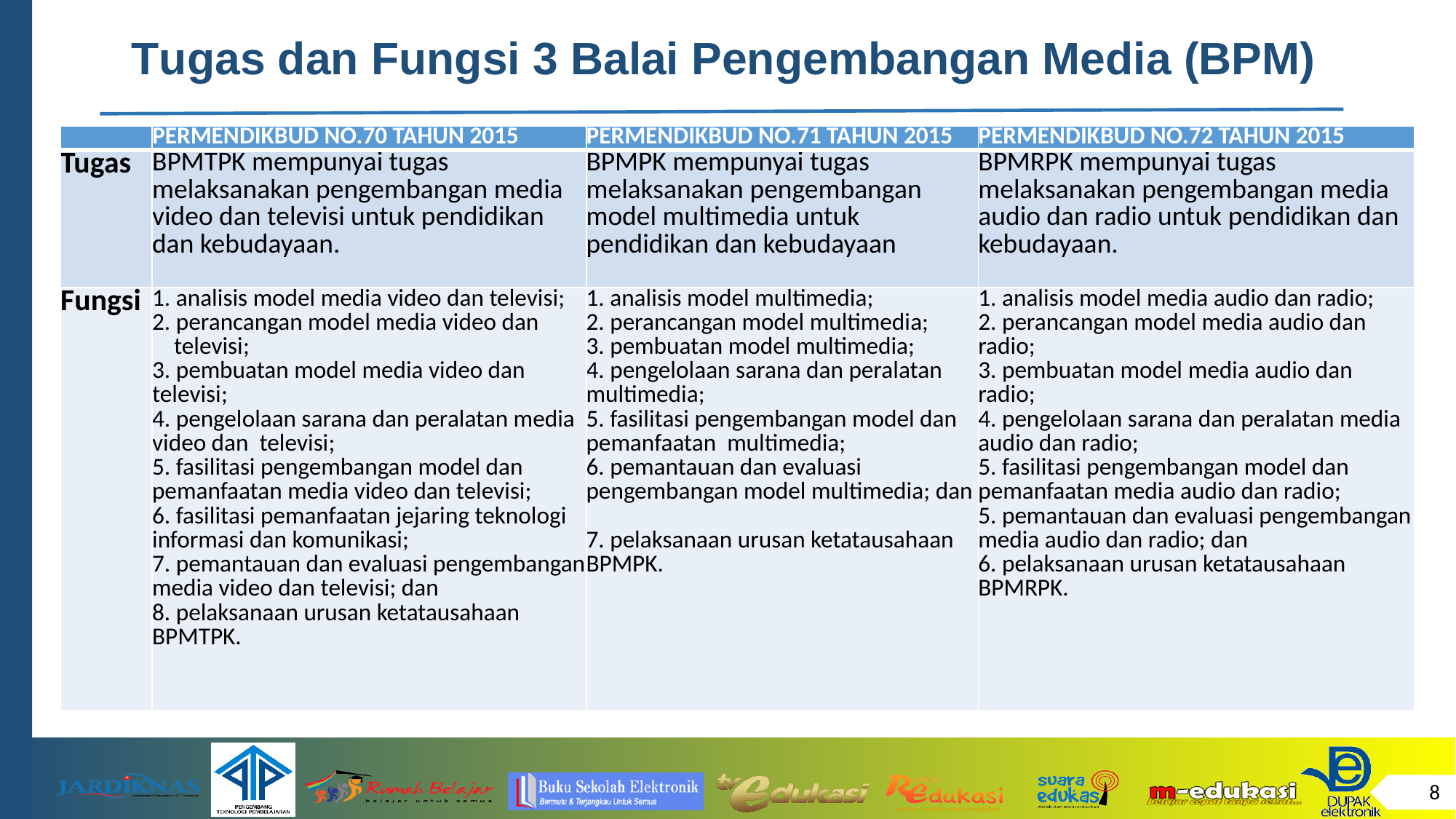

# Tugas dan Fungsi 3 Balai Pengembangan Media (BPM)
|  | PERMENDIKBUD NO.70 TAHUN 2015 | PERMENDIKBUD NO.71 TAHUN 2015 | PERMENDIKBUD NO.72 TAHUN 2015 |
| --- | --- | --- | --- |
| Tugas | BPMTPK mempunyai tugas melaksanakan pengembangan media video dan televisi untuk pendidikan dan kebudayaan. | BPMPK mempunyai tugas melaksanakan pengembangan model multimedia untuk pendidikan dan kebudayaan | BPMRPK mempunyai tugas melaksanakan pengembangan media audio dan radio untuk pendidikan dan kebudayaan. |
| Fungsi | 1. analisis model media video dan televisi; 2. perancangan model media video dan televisi; 3. pembuatan model media video dan televisi; 4. pengelolaan sarana dan peralatan media video dan televisi; 5. fasilitasi pengembangan model dan pemanfaatan media video dan televisi; 6. fasilitasi pemanfaatan jejaring teknologi informasi dan komunikasi; 7. pemantauan dan evaluasi pengembangan media video dan televisi; dan 8. pelaksanaan urusan ketatausahaan BPMTPK. | 1. analisis model multimedia; 2. perancangan model multimedia; 3. pembuatan model multimedia; 4. pengelolaan sarana dan peralatan multimedia; 5. fasilitasi pengembangan model dan pemanfaatan multimedia; 6. pemantauan dan evaluasi pengembangan model multimedia; dan 7. pelaksanaan urusan ketatausahaan BPMPK. | 1. analisis model media audio dan radio; 2. perancangan model media audio dan radio; 3. pembuatan model media audio dan radio; 4. pengelolaan sarana dan peralatan media audio dan radio; 5. fasilitasi pengembangan model dan pemanfaatan media audio dan radio; 5. pemantauan dan evaluasi pengembangan media audio dan radio; dan 6. pelaksanaan urusan ketatausahaan BPMRPK. |